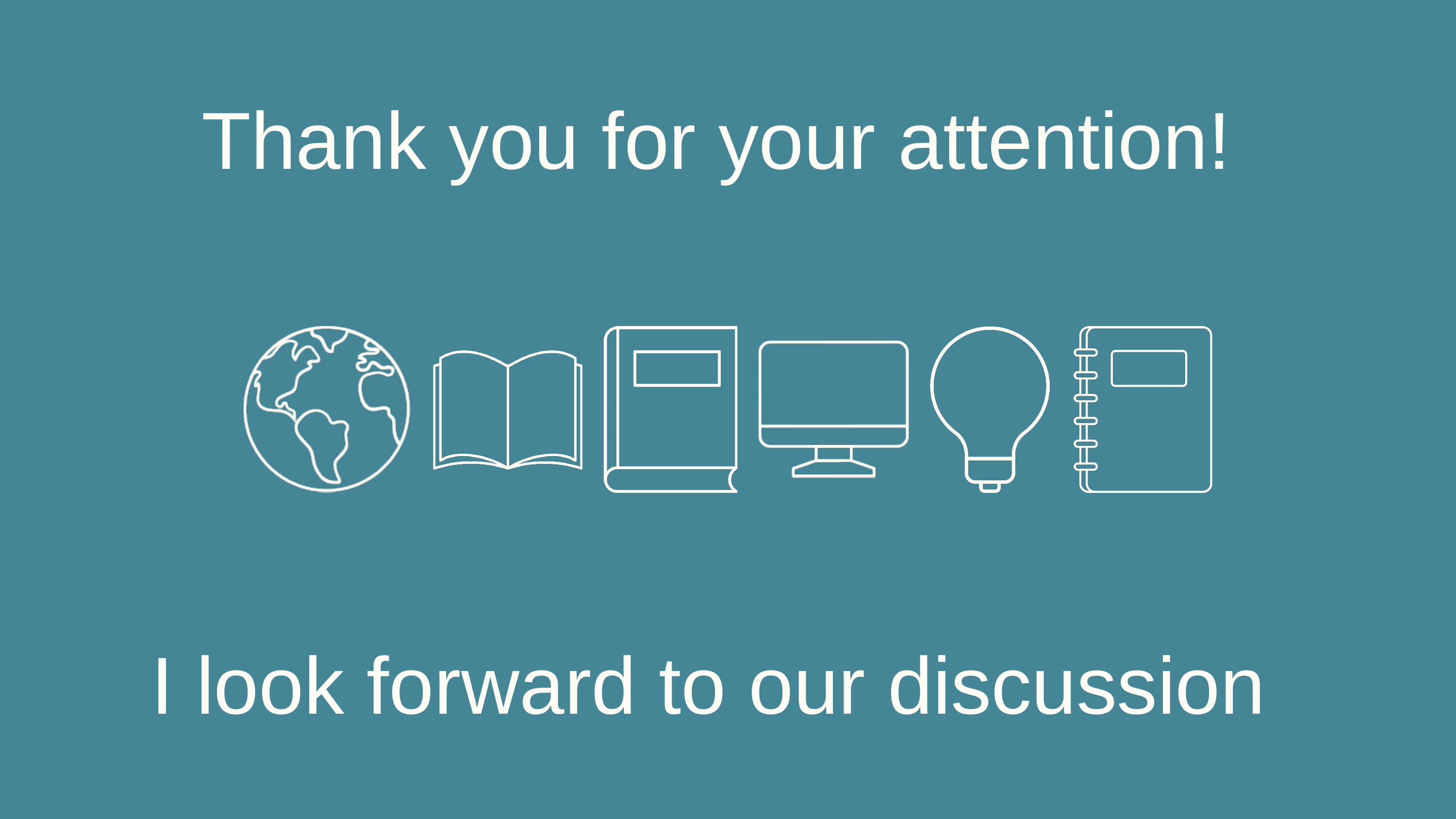

Thank you for your attention!

I look forward to our discussion